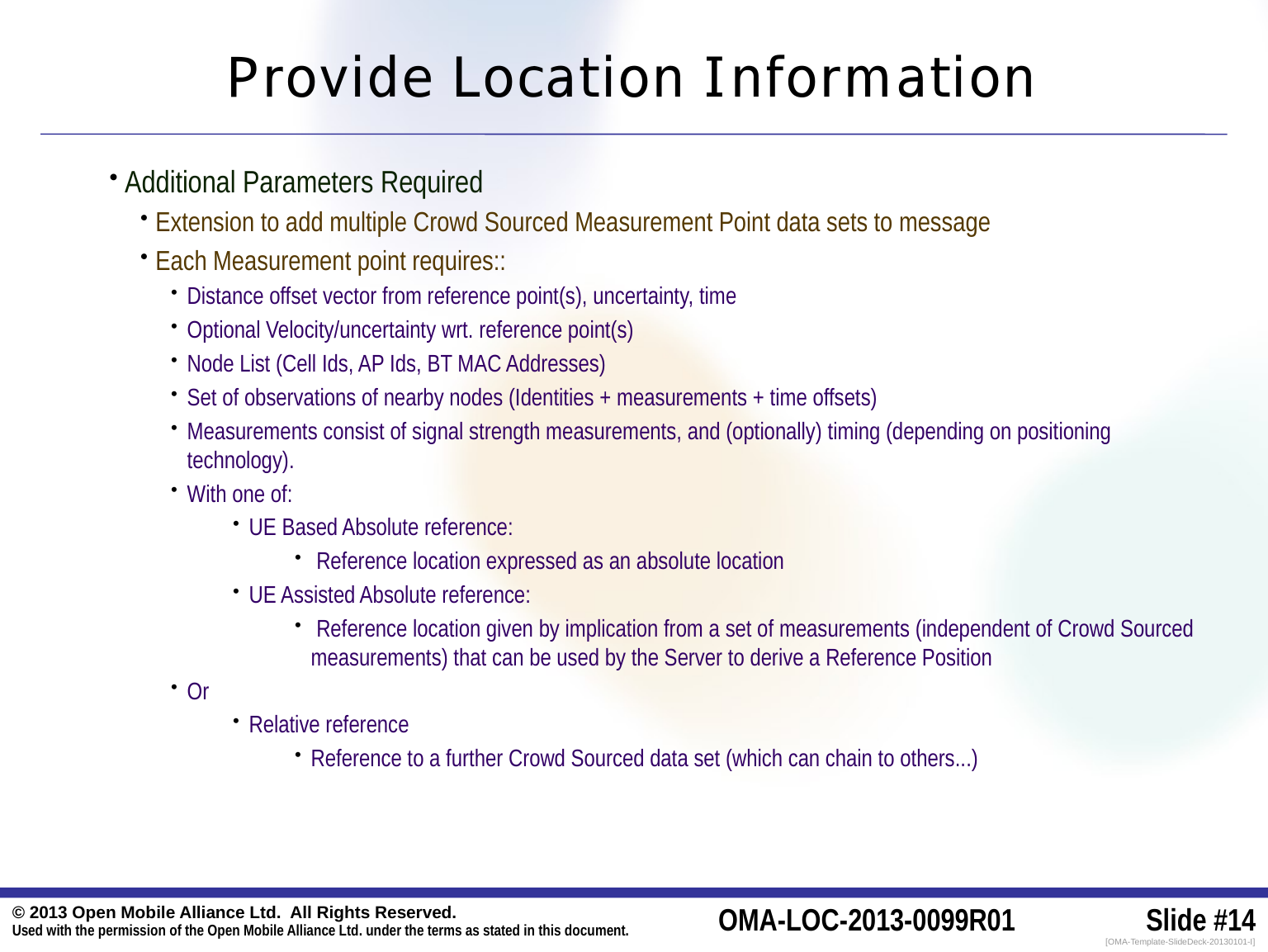

# Provide Location Information
Additional Parameters Required
Extension to add multiple Crowd Sourced Measurement Point data sets to message
Each Measurement point requires::
Distance offset vector from reference point(s), uncertainty, time
Optional Velocity/uncertainty wrt. reference point(s)
Node List (Cell Ids, AP Ids, BT MAC Addresses)
Set of observations of nearby nodes (Identities + measurements + time offsets)
Measurements consist of signal strength measurements, and (optionally) timing (depending on positioning technology).
With one of:
UE Based Absolute reference:
 Reference location expressed as an absolute location
UE Assisted Absolute reference:
 Reference location given by implication from a set of measurements (independent of Crowd Sourced measurements) that can be used by the Server to derive a Reference Position
Or
Relative reference
Reference to a further Crowd Sourced data set (which can chain to others...)